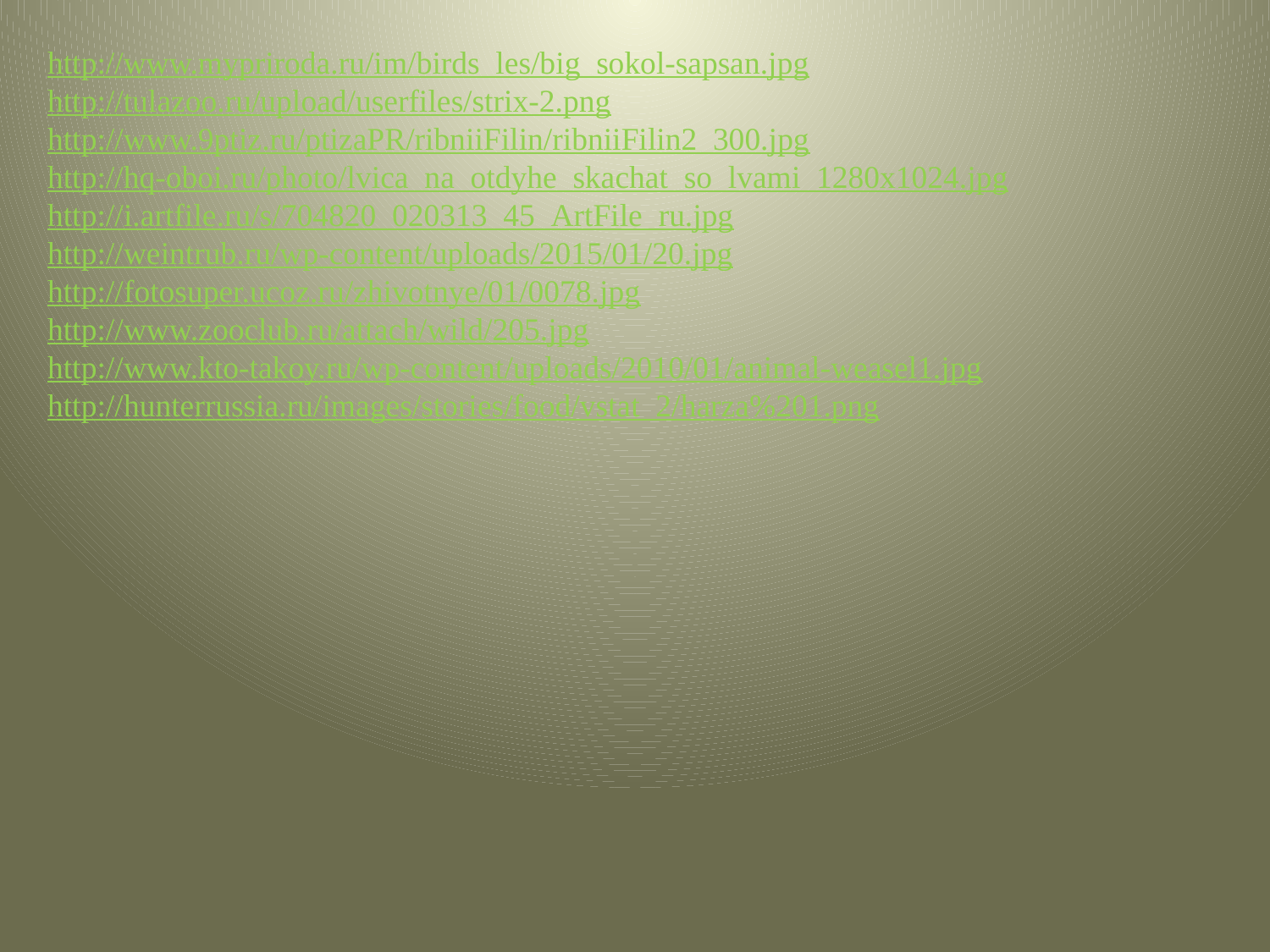

http://www.mypriroda.ru/im/birds_les/big_sokol-sapsan.jpg
http://tulazoo.ru/upload/userfiles/strix-2.png
http://www.9ptiz.ru/ptizaPR/ribniiFilin/ribniiFilin2_300.jpg
http://hq-oboi.ru/photo/lvica_na_otdyhe_skachat_so_lvami_1280x1024.jpg
http://i.artfile.ru/s/704820_020313_45_ArtFile_ru.jpg
http://weintrub.ru/wp-content/uploads/2015/01/20.jpg
http://fotosuper.ucoz.ru/zhivotnye/01/0078.jpg
http://www.zooclub.ru/attach/wild/205.jpg
http://www.kto-takoy.ru/wp-content/uploads/2010/01/animal-weasel1.jpg
http://hunterrussia.ru/images/stories/food/vstat_2/harza%201.png